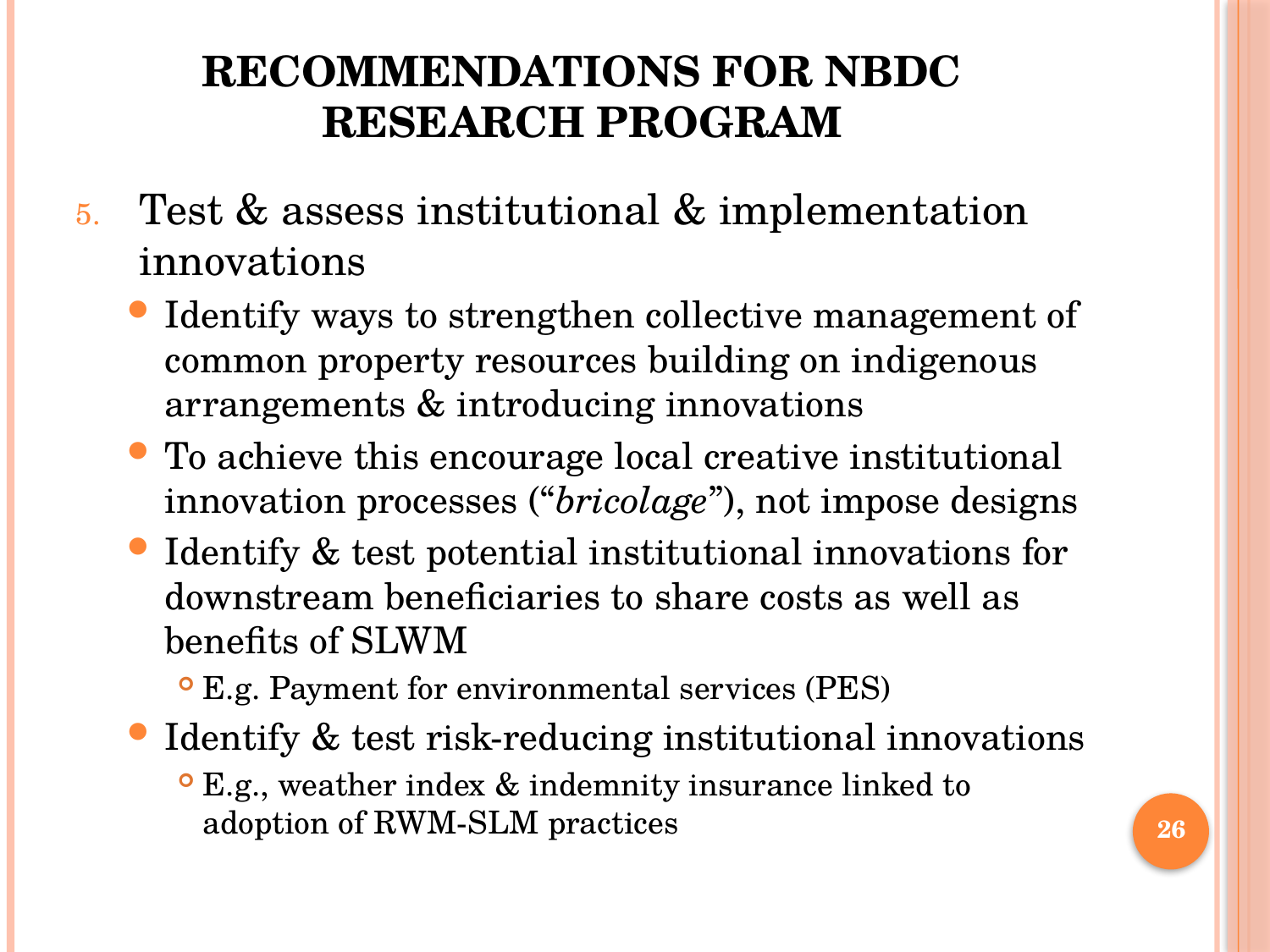

# Recommendations for NBDC research program
Test & assess institutional & implementation innovations
Identify ways to strengthen collective management of common property resources building on indigenous arrangements & introducing innovations
To achieve this encourage local creative institutional innovation processes (“bricolage”), not impose designs
Identify & test potential institutional innovations for downstream beneficiaries to share costs as well as benefits of SLWM
E.g. Payment for environmental services (PES)
Identify & test risk-reducing institutional innovations
E.g., weather index & indemnity insurance linked to adoption of RWM-SLM practices

26